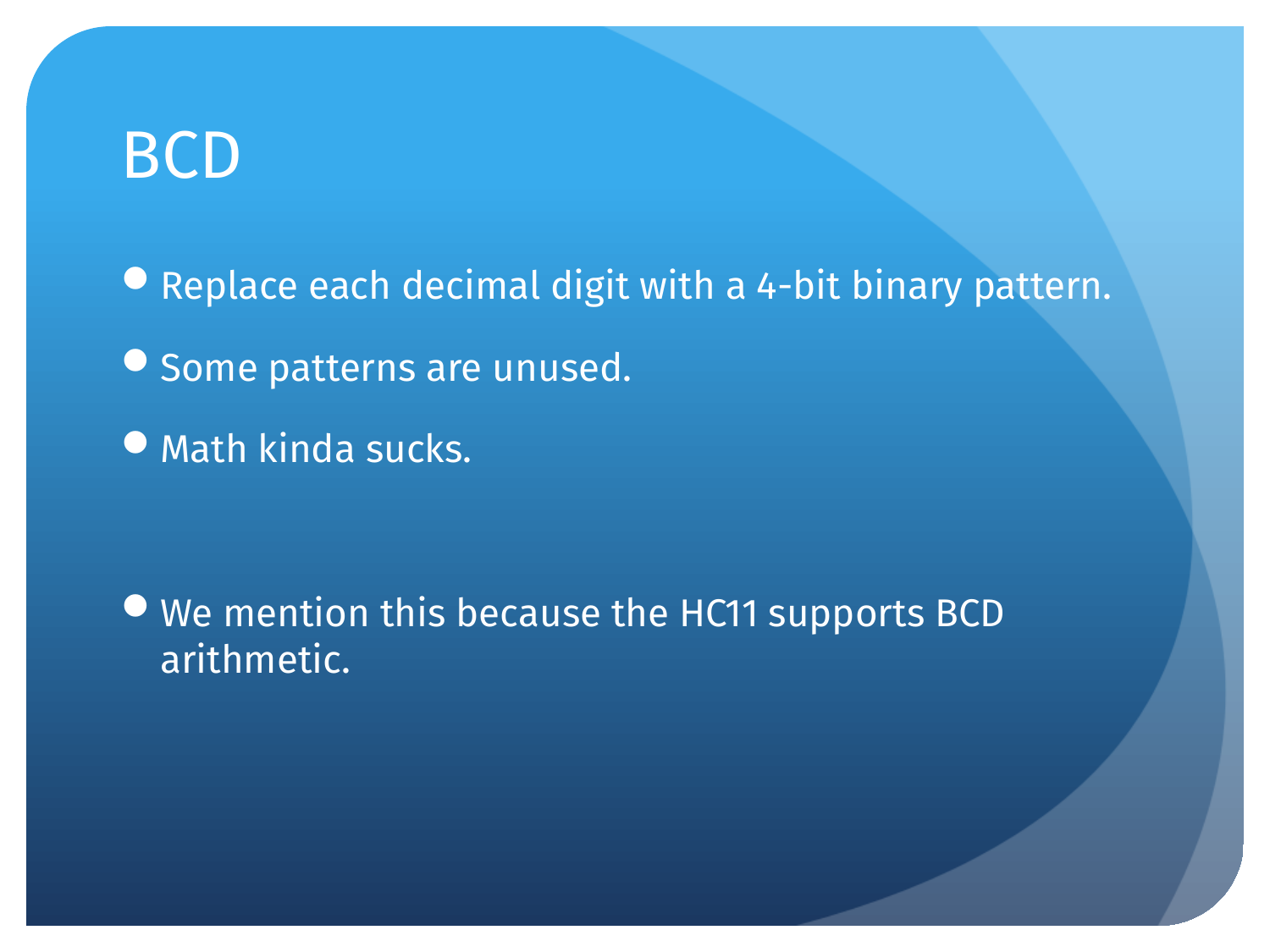

# BCD
Replace each decimal digit with a 4-bit binary pattern.
Some patterns are unused.
Math kinda sucks.

We mention this because the HC11 supports BCD arithmetic.